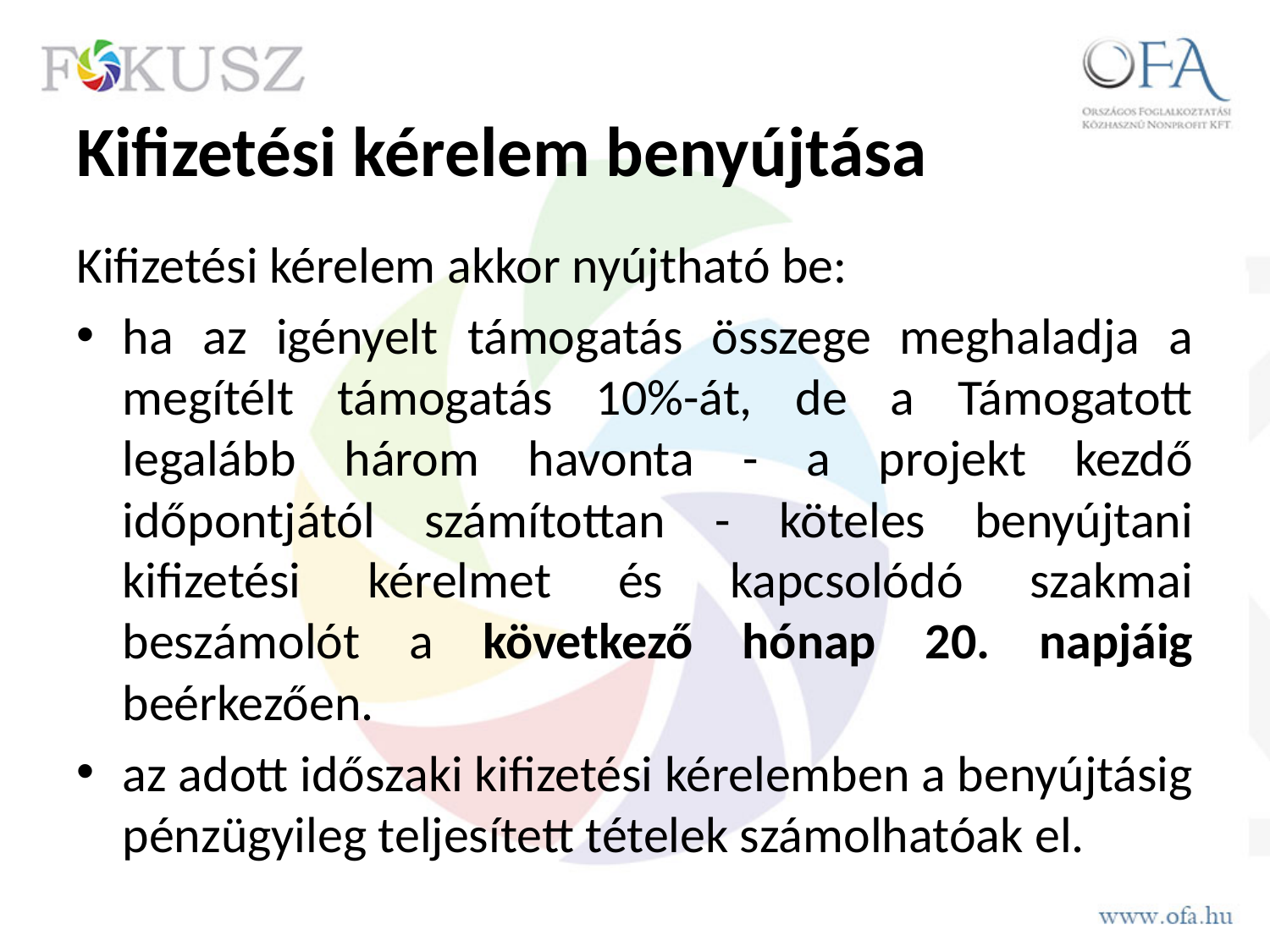

# Kifizetési kérelem benyújtása
Kifizetési kérelem akkor nyújtható be:
ha az igényelt támogatás összege meghaladja a megítélt támogatás 10%-át, de a Támogatott legalább három havonta - a projekt kezdő időpontjától számítottan - köteles benyújtani kifizetési kérelmet és kapcsolódó szakmai beszámolót a következő hónap 20. napjáig beérkezően.
az adott időszaki kifizetési kérelemben a benyújtásig pénzügyileg teljesített tételek számolhatóak el.